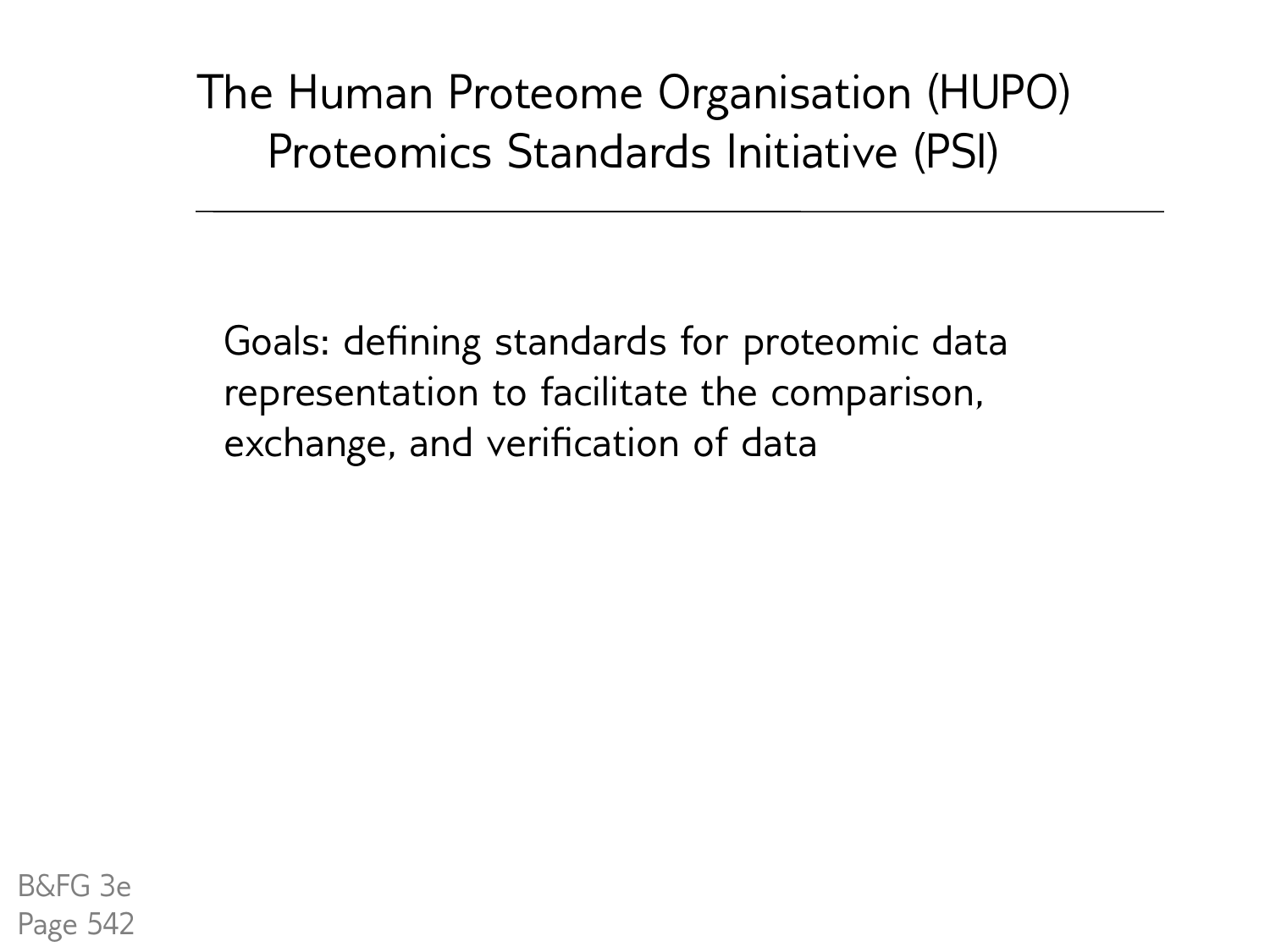

The Human Proteome Organisation (HUPO)
Proteomics Standards Initiative (PSI)

Goals: defining standards for proteomic data representation to facilitate the comparison, exchange, and verification of data
B&FG 3e
Page 542